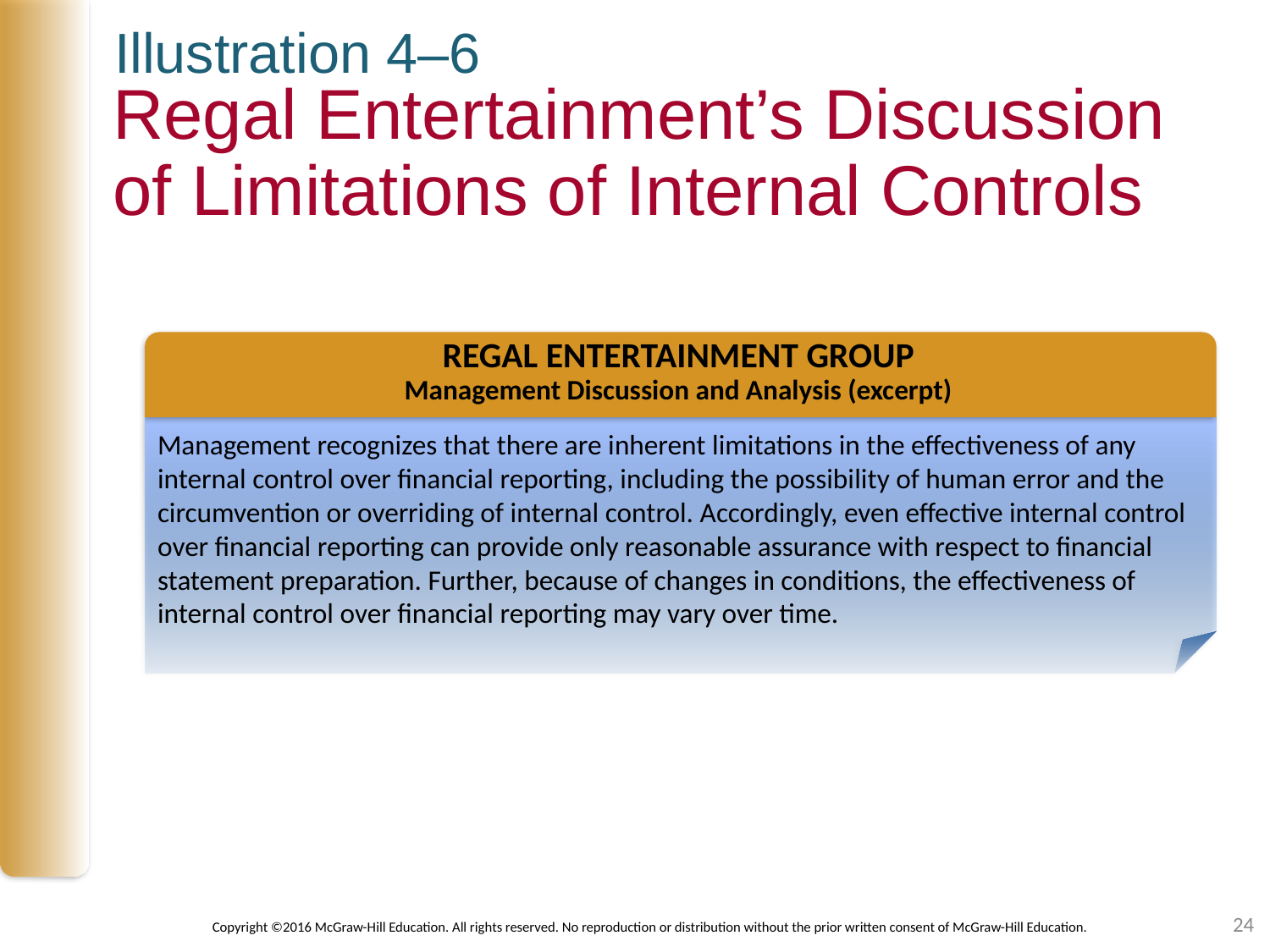

Illustration 4–6
# Regal Entertainment’s Discussion of Limitations of Internal Controls
REGAL ENTERTAINMENT GROUP
Management Discussion and Analysis (excerpt)

Management recognizes that there are inherent limitations in the effectiveness of any internal control over financial reporting, including the possibility of human error and the circumvention or overriding of internal control. Accordingly, even effective internal control over financial reporting can provide only reasonable assurance with respect to financial statement preparation. Further, because of changes in conditions, the effectiveness of internal control over financial reporting may vary over time.
24
Copyright ©2016 McGraw-Hill Education. All rights reserved. No reproduction or distribution without the prior written consent of McGraw-Hill Education.